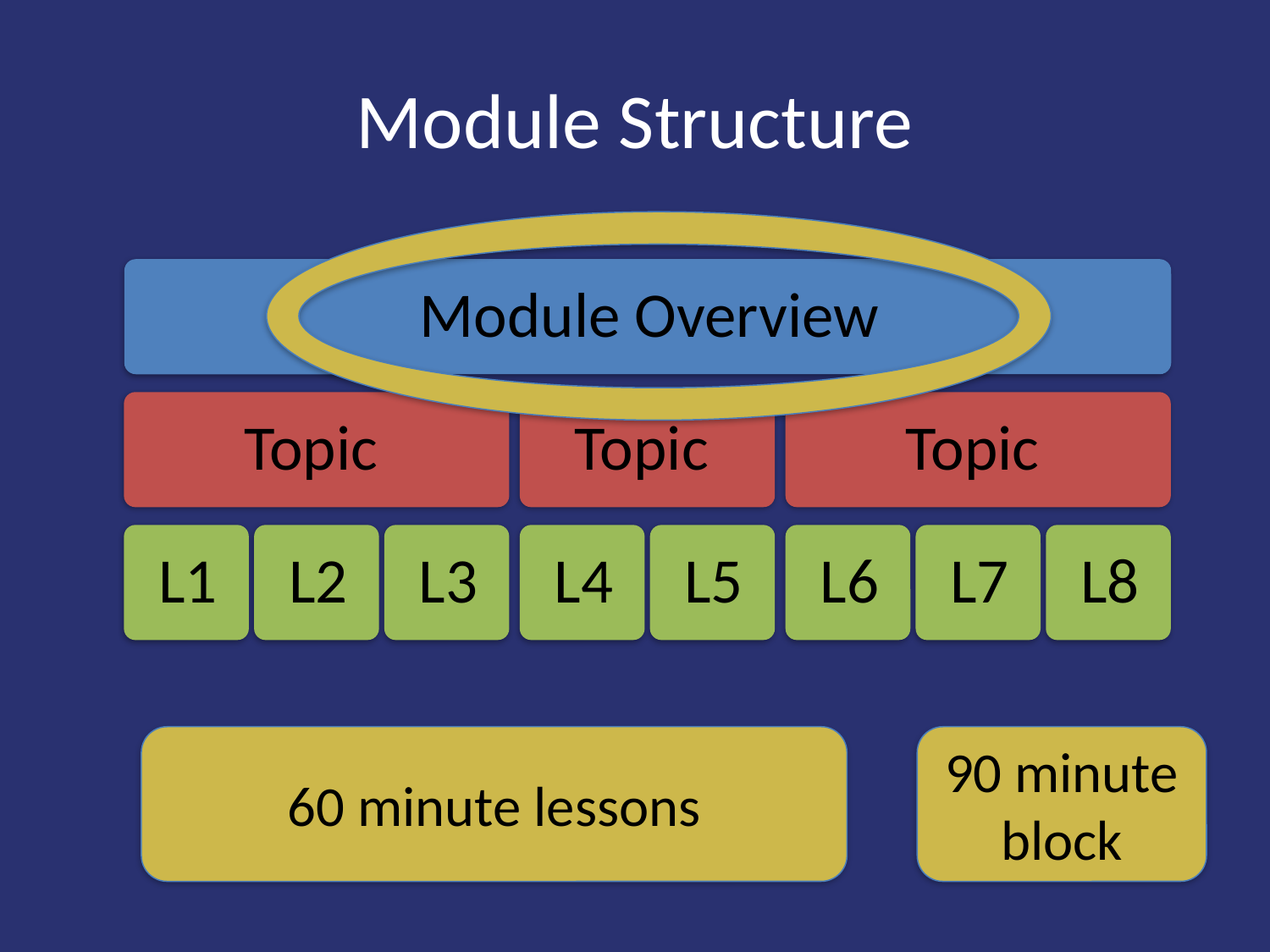

# Module Structure

Module Overview
Topic
L1
L2
L3
Topic
L4
L5
Topic
L6
L7
L8
60 minute lessons
90 minute block